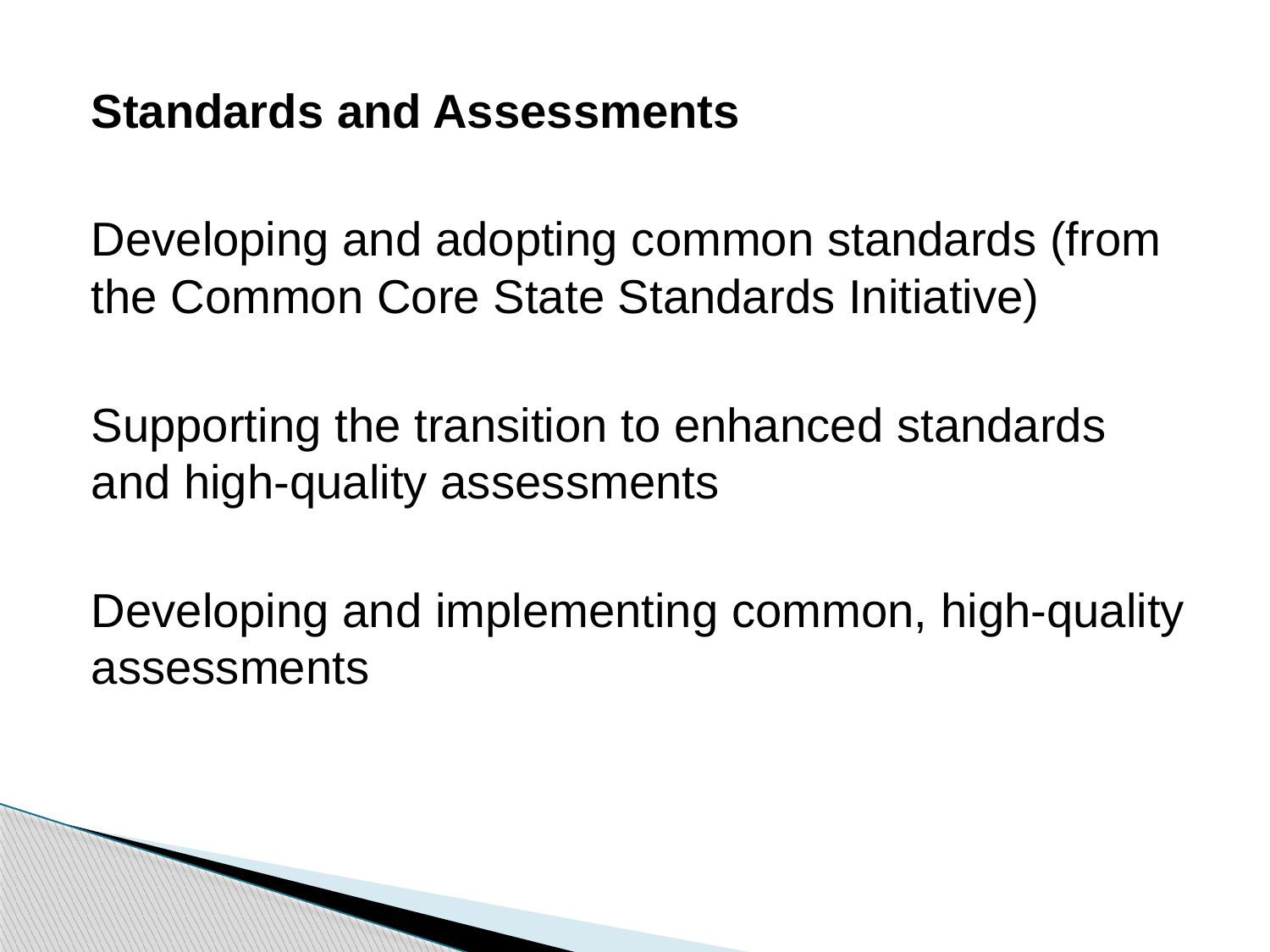

Standards and Assessments

Developing and adopting common standards (from the Common Core State Standards Initiative)

Supporting the transition to enhanced standards and high-quality assessments

Developing and implementing common, high-quality assessments